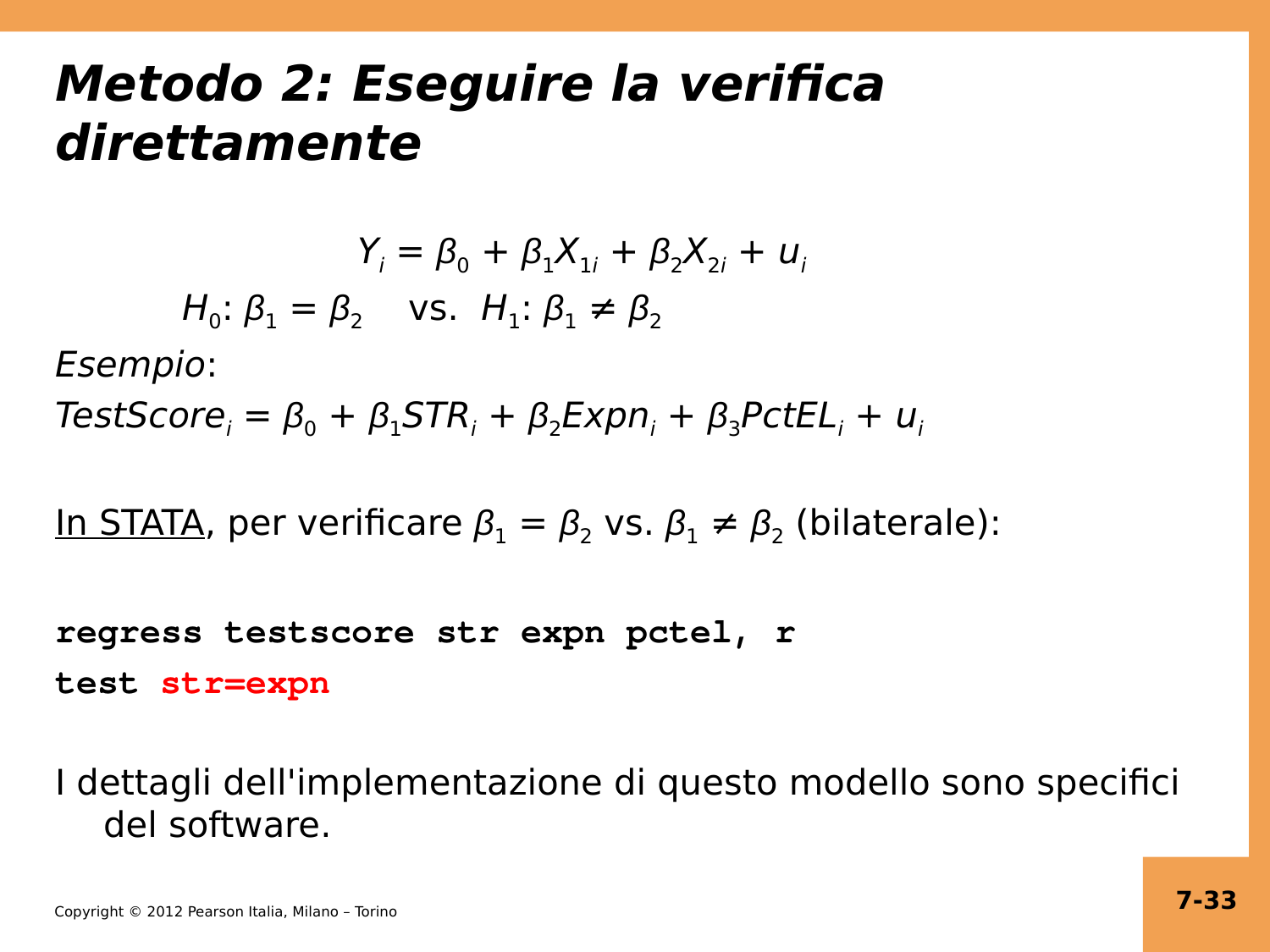

# Metodo 2: Eseguire la verifica direttamente
		Yi = β0 + β1X1i + β2X2i + ui
H0: β1 = β2    vs.  H1: β1 ≠ β2
Esempio:
TestScorei = β0 + β1STRi + β2Expni + β3PctELi + ui

In STATA, per verificare β1 = β2 vs. β1 ≠ β2 (bilaterale):

regress testscore str expn pctel, r
test str=expn

I dettagli dell'implementazione di questo modello sono specifici del software.

7-33